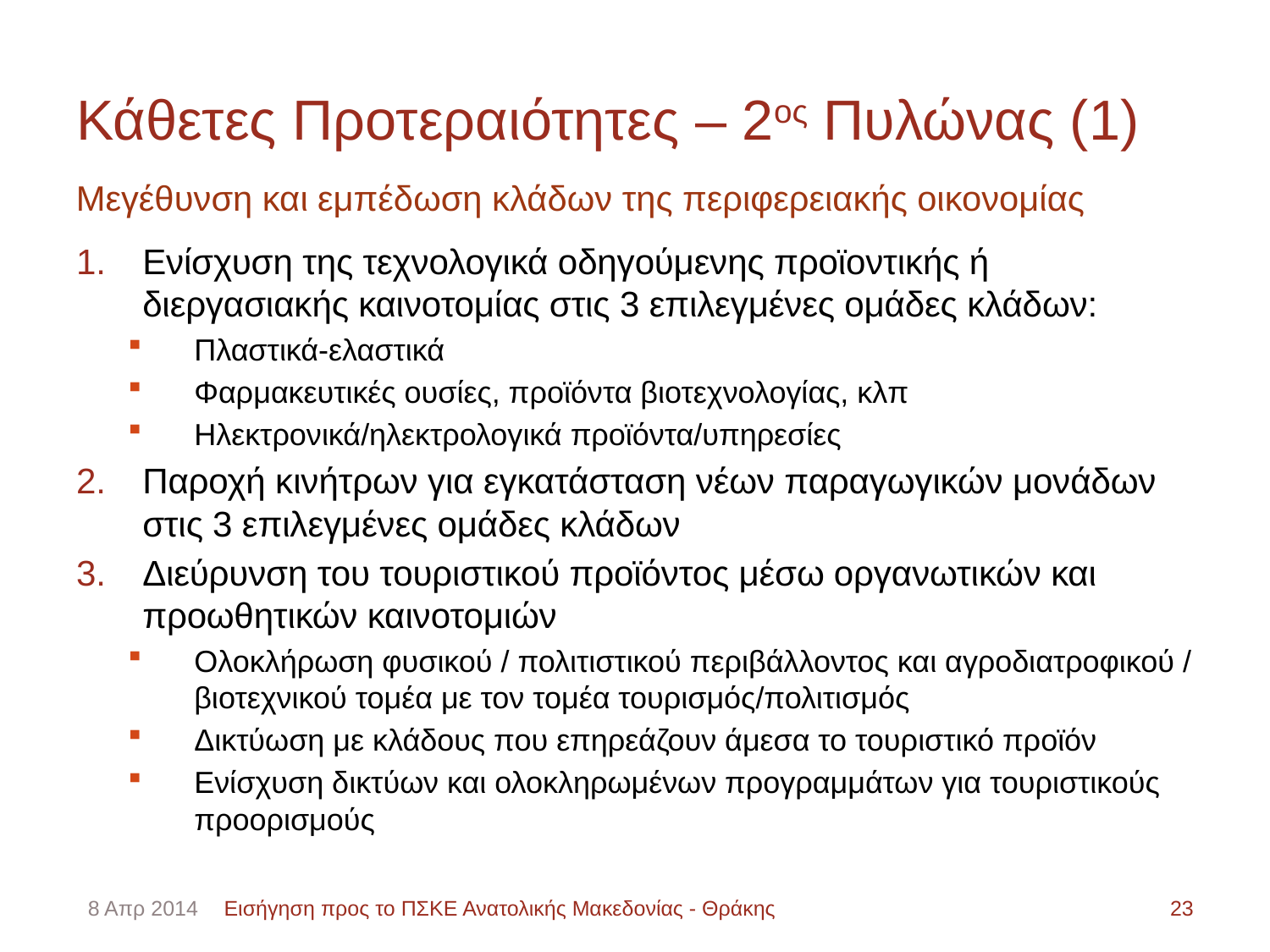

# Κάθετες Προτεραιότητες – 2ος Πυλώνας (1)
Μεγέθυνση και εμπέδωση κλάδων της περιφερειακής οικονομίας
Ενίσχυση της τεχνολογικά οδηγούμενης προϊοντικής ή διεργασιακής καινοτομίας στις 3 επιλεγμένες ομάδες κλάδων:
Πλαστικά-ελαστικά
Φαρμακευτικές ουσίες, προϊόντα βιοτεχνολογίας, κλπ
Ηλεκτρονικά/ηλεκτρολογικά προϊόντα/υπηρεσίες
Παροχή κινήτρων για εγκατάσταση νέων παραγωγικών μονάδων στις 3 επιλεγμένες ομάδες κλάδων
Διεύρυνση του τουριστικού προϊόντος μέσω οργανωτικών και προωθητικών καινοτομιών
Ολοκλήρωση φυσικού / πολιτιστικού περιβάλλοντος και αγροδιατροφικού / βιοτεχνικού τομέα με τον τομέα τουρισμός/πολιτισμός
Δικτύωση με κλάδους που επηρεάζουν άμεσα το τουριστικό προϊόν
Ενίσχυση δικτύων και ολοκληρωμένων προγραμμάτων για τουριστικούς προορισμούς

8 Απρ 2014
Εισήγηση προς το ΠΣΚΕ Ανατολικής Μακεδονίας - Θράκης
23